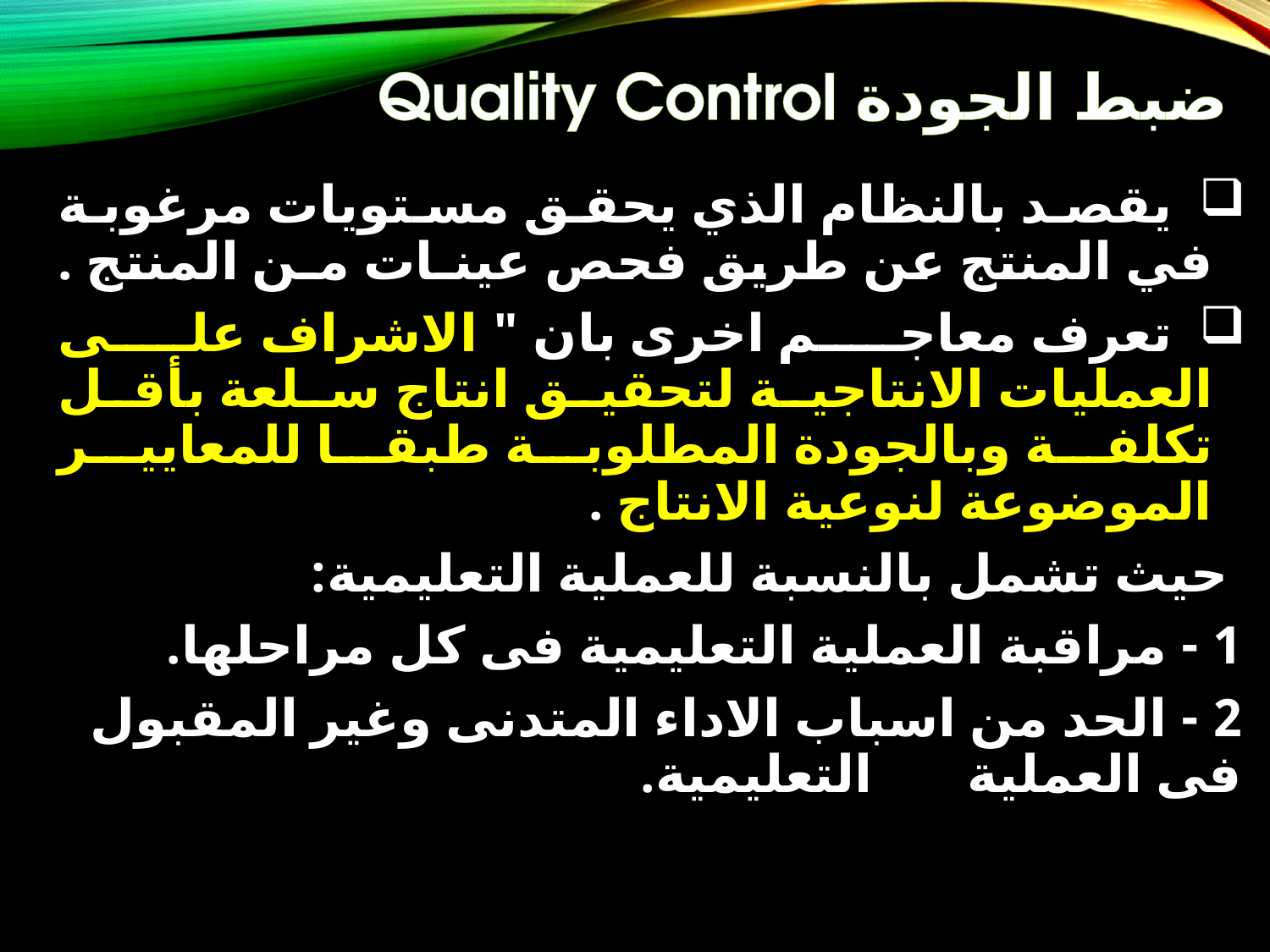

# Quality Control ضبط الجودة
  يقصد بالنظام الذي يحقق مستويات مرغوبة في المنتج عن طريق فحص عينـات مـن المنتج .
  تعرف معاجم اخرى بان " الاشراف على العمليات الانتاجية لتحقيق انتاج سلعة بأقل تكلفة وبالجودة المطلوبة طبقا للمعايير الموضوعة لنوعية الانتاج .
 حيث تشمل بالنسبة للعملية التعليمية:
1 - مراقبة العملية التعليمية فى كل مراحلها.
2 - الحد من اسباب الاداء المتدنى وغير المقبول فى العملية       التعليمية.